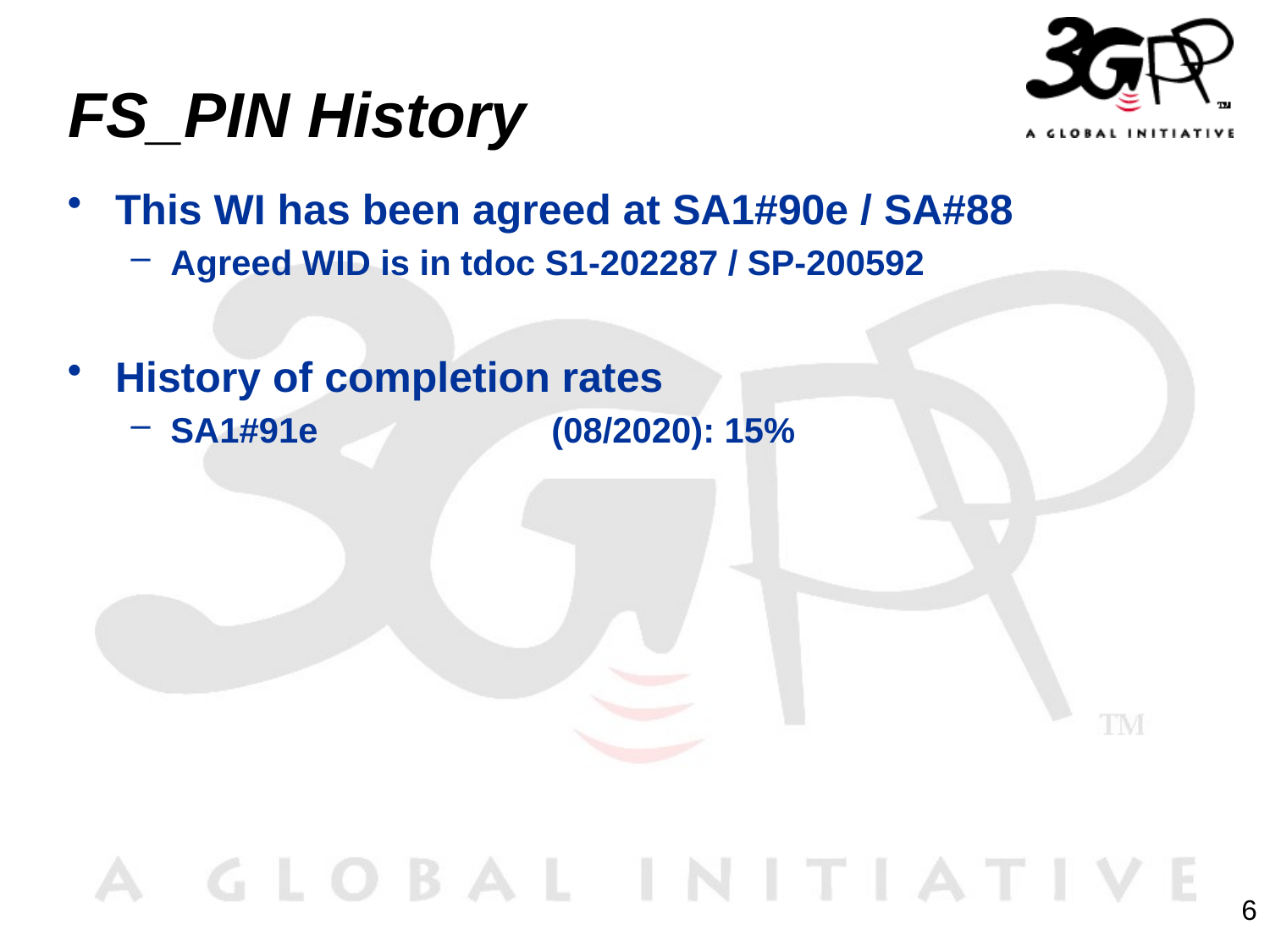

# FS_PIN History
This WI has been agreed at SA1#90e / SA#88
Agreed WID is in tdoc S1-202287 / SP-200592

History of completion rates
SA1#91e		(08/2020): 15%
6